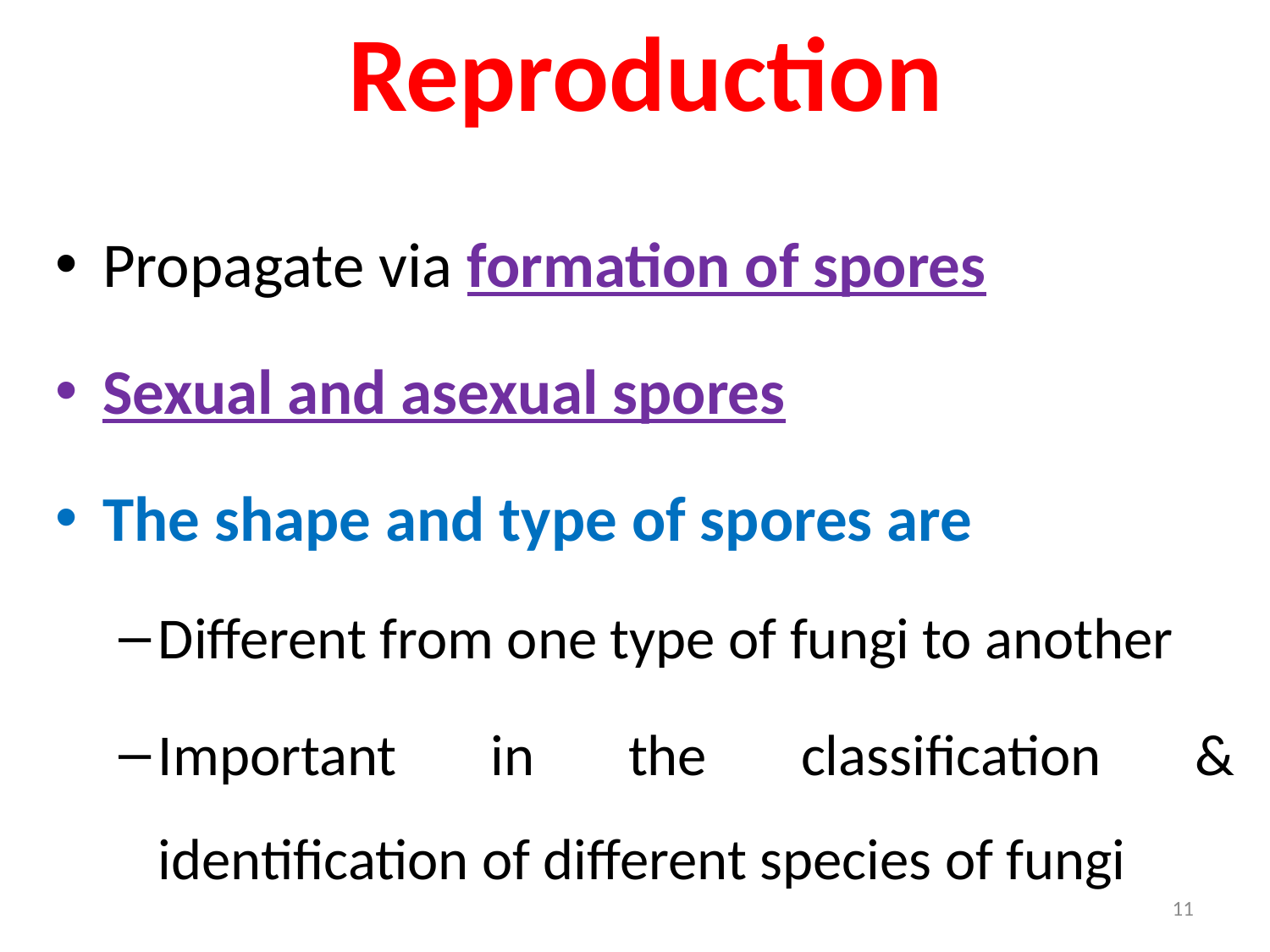

# Reproduction
Propagate via formation of spores
Sexual and asexual spores
The shape and type of spores are
Different from one type of fungi to another
Important in the classification & identification of different species of fungi

11